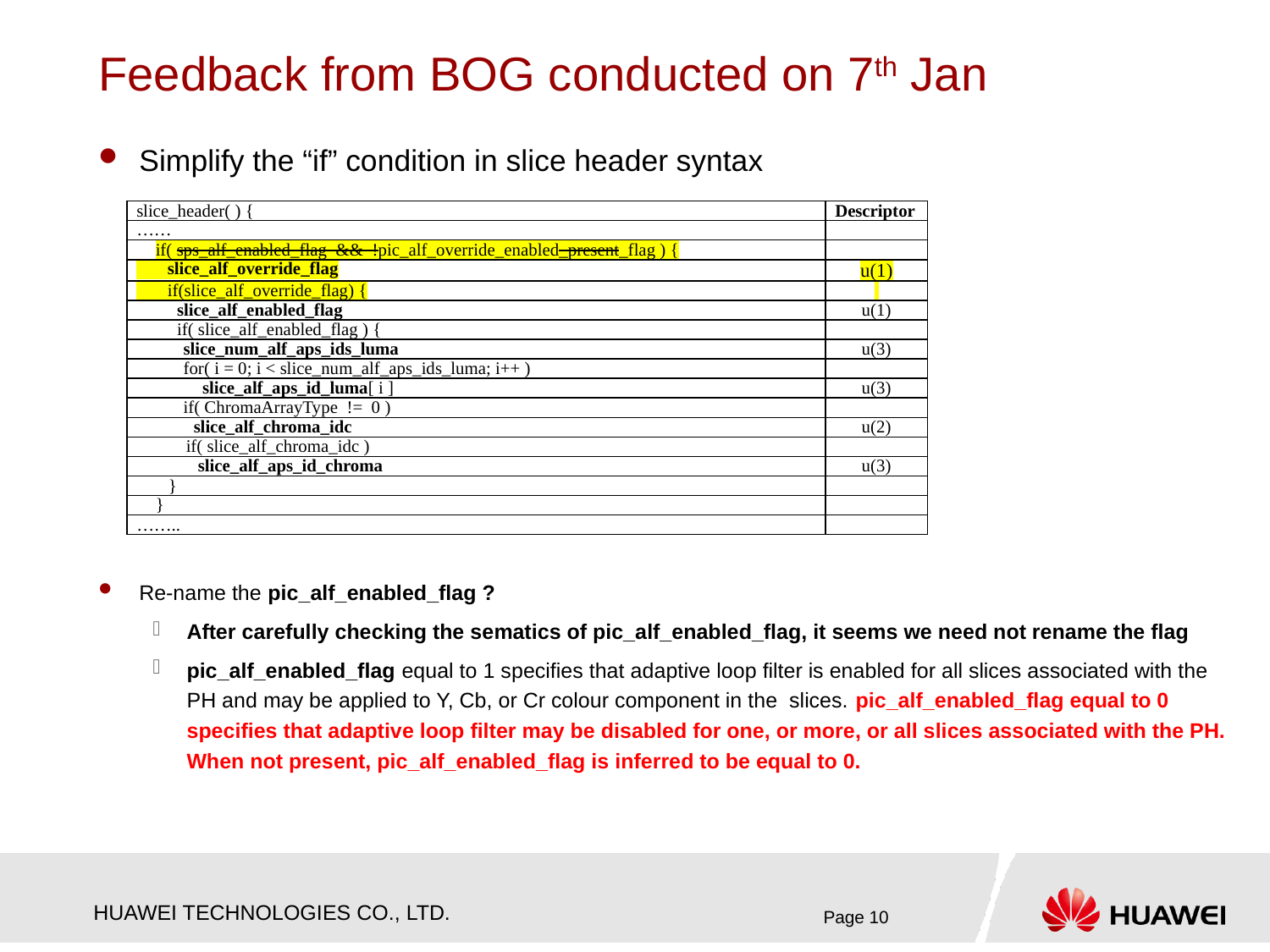

# Feedback from BOG conducted on 7th Jan
Simplify the “if” condition in slice header syntax

Re-name the pic_alf_enabled_flag ?
After carefully checking the sematics of pic_alf_enabled_flag, it seems we need not rename the flag
pic_alf_enabled_flag equal to 1 specifies that adaptive loop filter is enabled for all slices associated with the PH and may be applied to Y, Cb, or Cr colour component in the  slices. pic_alf_enabled_flag equal to 0 specifies that adaptive loop filter may be disabled for one, or more, or all slices associated with the PH. When not present, pic_alf_enabled_flag is inferred to be equal to 0.

| slice\_header( ) { | Descriptor |
| --- | --- |
| …… |  |
| if( sps\_alf\_enabled\_flag && !pic\_alf\_override\_enabled\_present\_flag ) { |  |
| slice\_alf\_override\_flag | u(1) |
| if(slice\_alf\_override\_flag) { |  |
| slice\_alf\_enabled\_flag | u(1) |
| if( slice\_alf\_enabled\_flag ) { |  |
| slice\_num\_alf\_aps\_ids\_luma | u(3) |
| for( i = 0; i < slice\_num\_alf\_aps\_ids\_luma; i++ ) |  |
| slice\_alf\_aps\_id\_luma[ i ] | u(3) |
| if( ChromaArrayType != 0 ) |  |
| slice\_alf\_chroma\_idc | u(2) |
| if( slice\_alf\_chroma\_idc ) |  |
| slice\_alf\_aps\_id\_chroma | u(3) |
| } |  |
| } |  |
| …….. |  |

Page 10